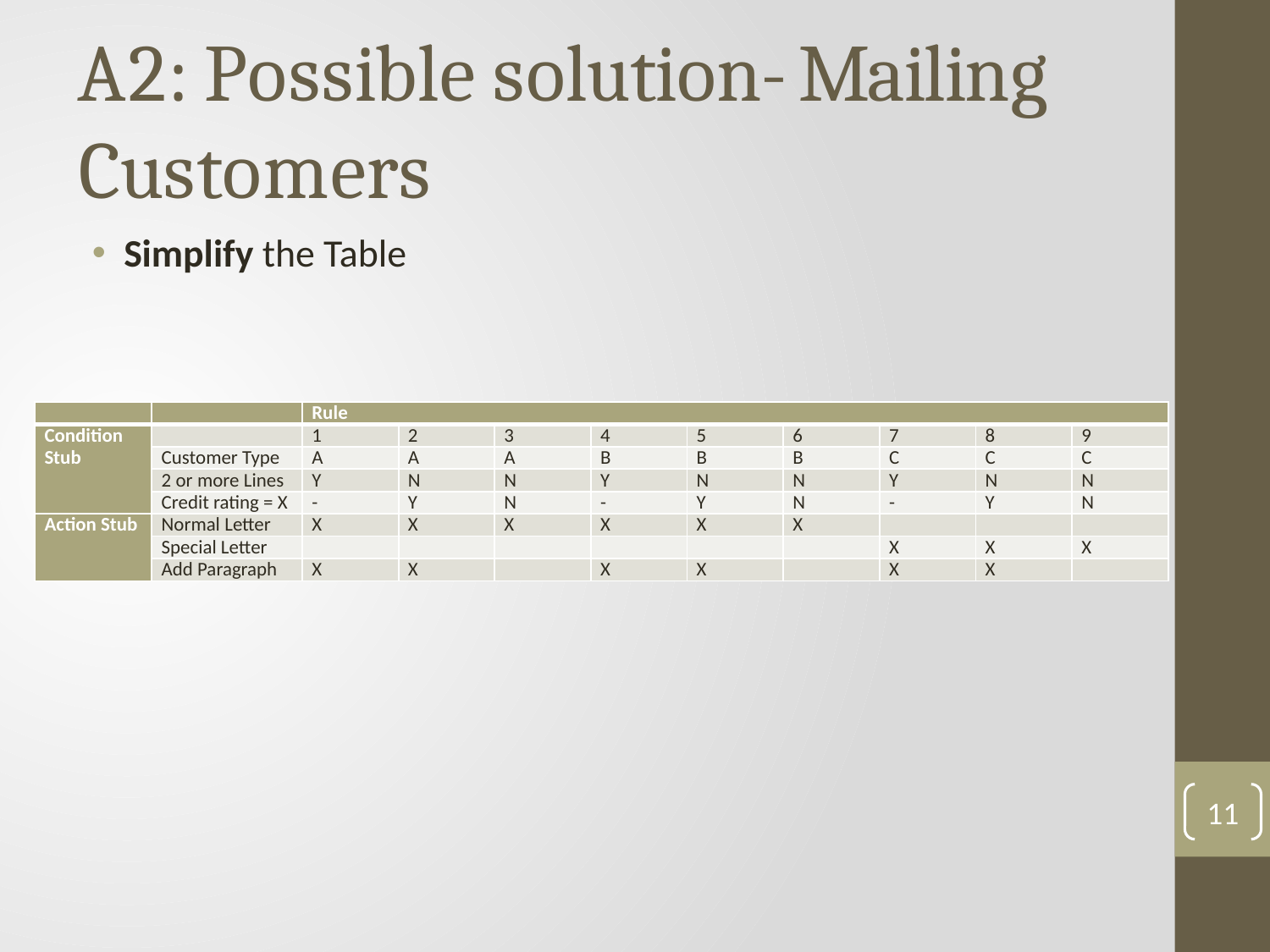

# A2: Possible solution- Mailing Customers
Simplify the Table

|  |  | Rule |  |  |  |  |  |  |  |  |
| --- | --- | --- | --- | --- | --- | --- | --- | --- | --- | --- |
| Condition Stub |  | 1 | 2 | 3 | 4 | 5 | 6 | 7 | 8 | 9 |
|  | Customer Type | A | A | A | B | B | B | C | C | C |
|  | 2 or more Lines | Y | N | N | Y | N | N | Y | N | N |
|  | Credit rating = X | - | Y | N | - | Y | N | - | Y | N |
| Action Stub | Normal Letter | X | X | X | X | X | X |  |  |  |
|  | Special Letter |  |  |  |  |  |  | X | X | X |
|  | Add Paragraph | X | X |  | X | X |  | X | X |  |
11